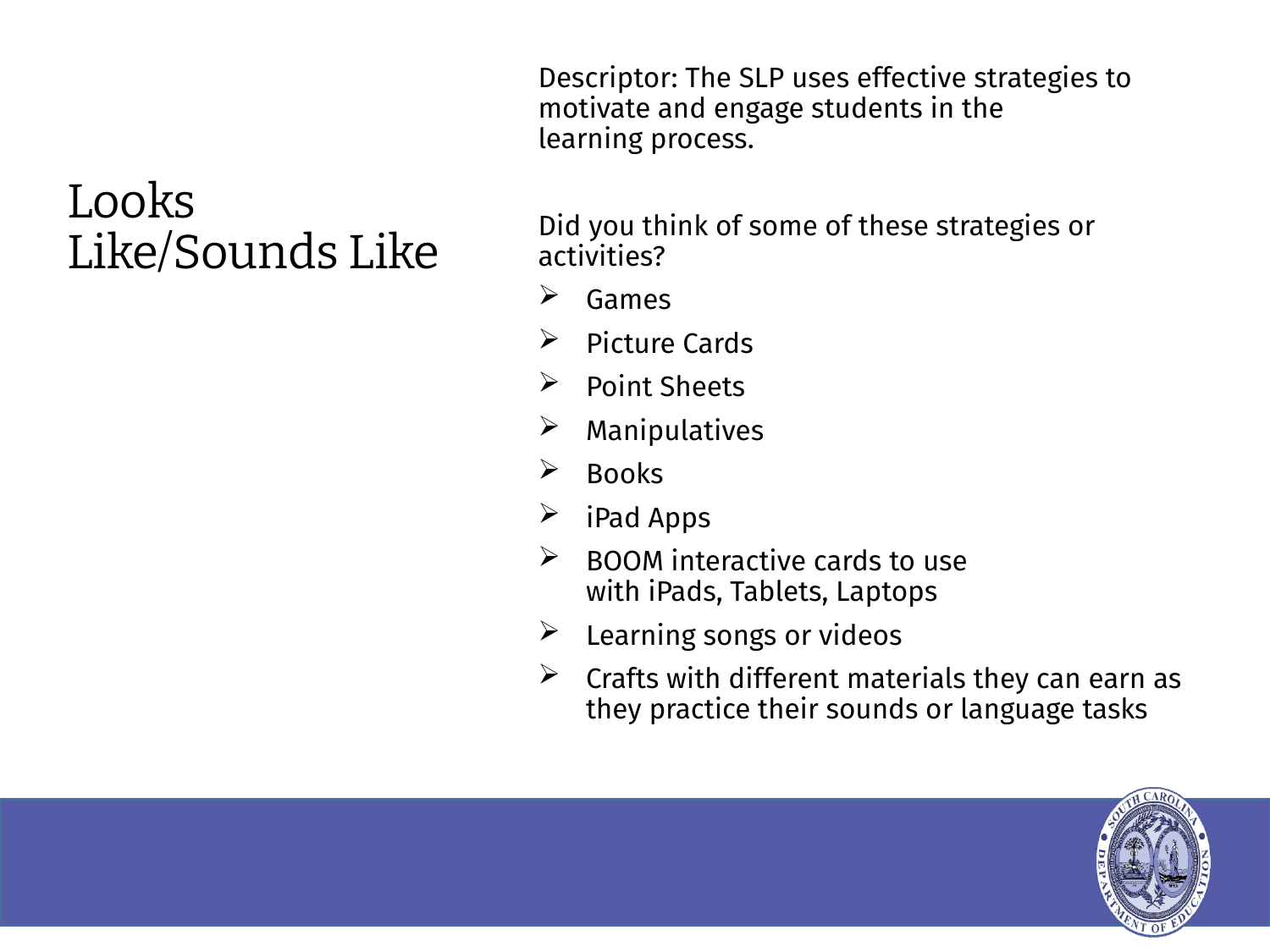

# Looks Like/Sounds Like
Descriptor: The SLP uses effective strategies to motivate and engage students in the learning process.

Did you think of some of these strategies or activities?
Games
Picture Cards
Point Sheets
Manipulatives
Books
iPad Apps
BOOM interactive cards to use with iPads, Tablets, Laptops
Learning songs or videos
Crafts with different materials they can earn as they practice their sounds or language tasks